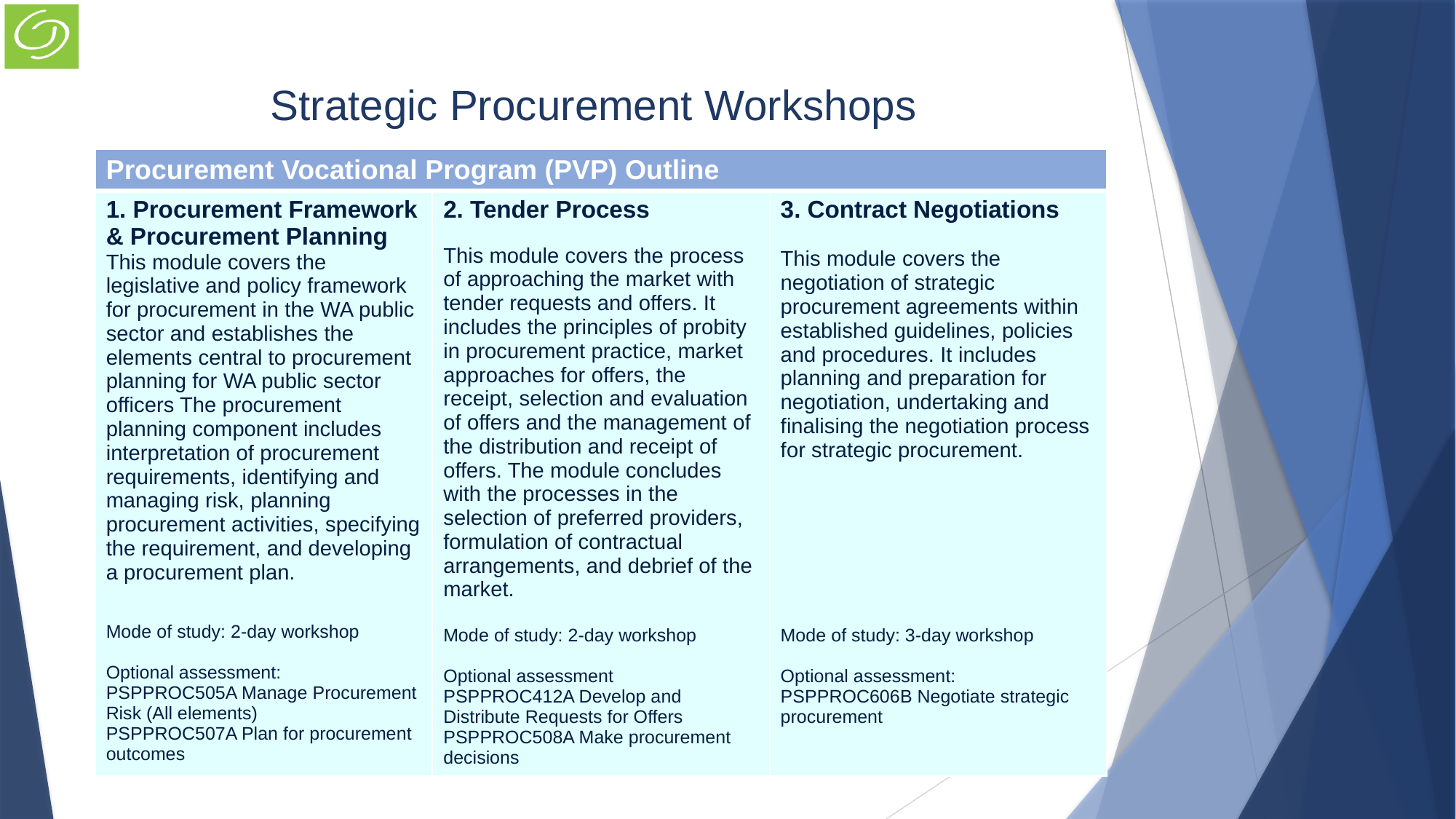

# Strategic Procurement Workshops
| Procurement Vocational Program (PVP) Outline |  |  |
| --- | --- | --- |
| 1. Procurement Framework & Procurement Planning This module covers the legislative and policy framework for procurement in the WA public sector and establishes the elements central to procurement planning for WA public sector officers The procurement planning component includes interpretation of procurement requirements, identifying and managing risk, planning procurement activities, specifying the requirement, and developing a procurement plan. Mode of study: 2-day workshop Optional assessment: PSPPROC505A Manage Procurement Risk (All elements) PSPPROC507A Plan for procurement outcomes | 2. Tender Process This module covers the process of approaching the market with tender requests and offers. It includes the principles of probity in procurement practice, market approaches for offers, the receipt, selection and evaluation of offers and the management of the distribution and receipt of offers. The module concludes with the processes in the selection of preferred providers, formulation of contractual arrangements, and debrief of the market. Mode of study: 2-day workshop Optional assessment PSPPROC412A Develop and Distribute Requests for Offers PSPPROC508A Make procurement decisions | 3. Contract Negotiations This module covers the negotiation of strategic procurement agreements within established guidelines, policies and procedures. It includes planning and preparation for negotiation, undertaking and finalising the negotiation process for strategic procurement. Mode of study: 3-day workshop Optional assessment: PSPPROC606B Negotiate strategic procurement |